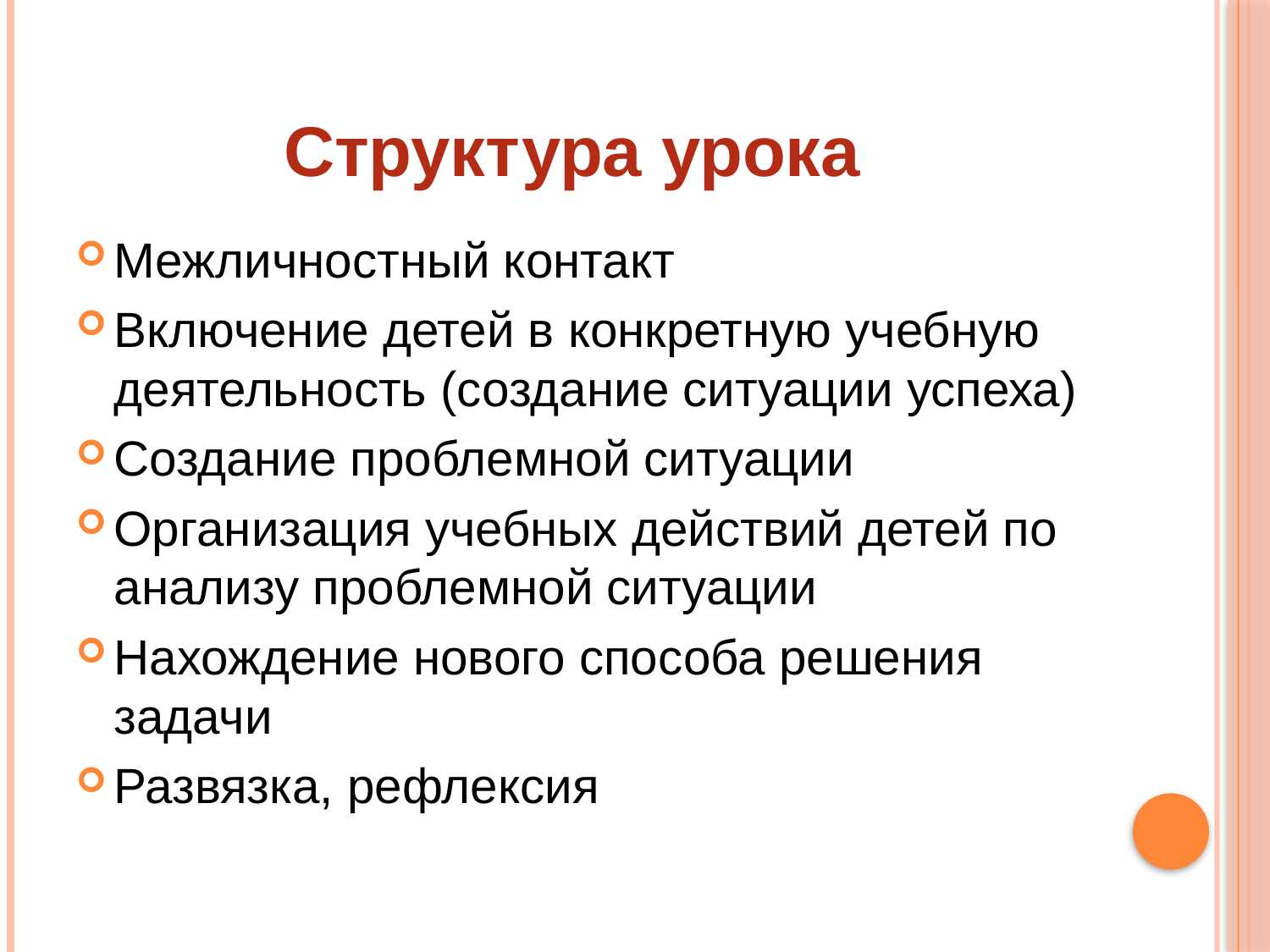

# Структура урока
Межличностный контакт
Включение детей в конкретную учебную деятельность (создание ситуации успеха)
Создание проблемной ситуации
Организация учебных действий детей по анализу проблемной ситуации
Нахождение нового способа решения задачи
Развязка, рефлексия